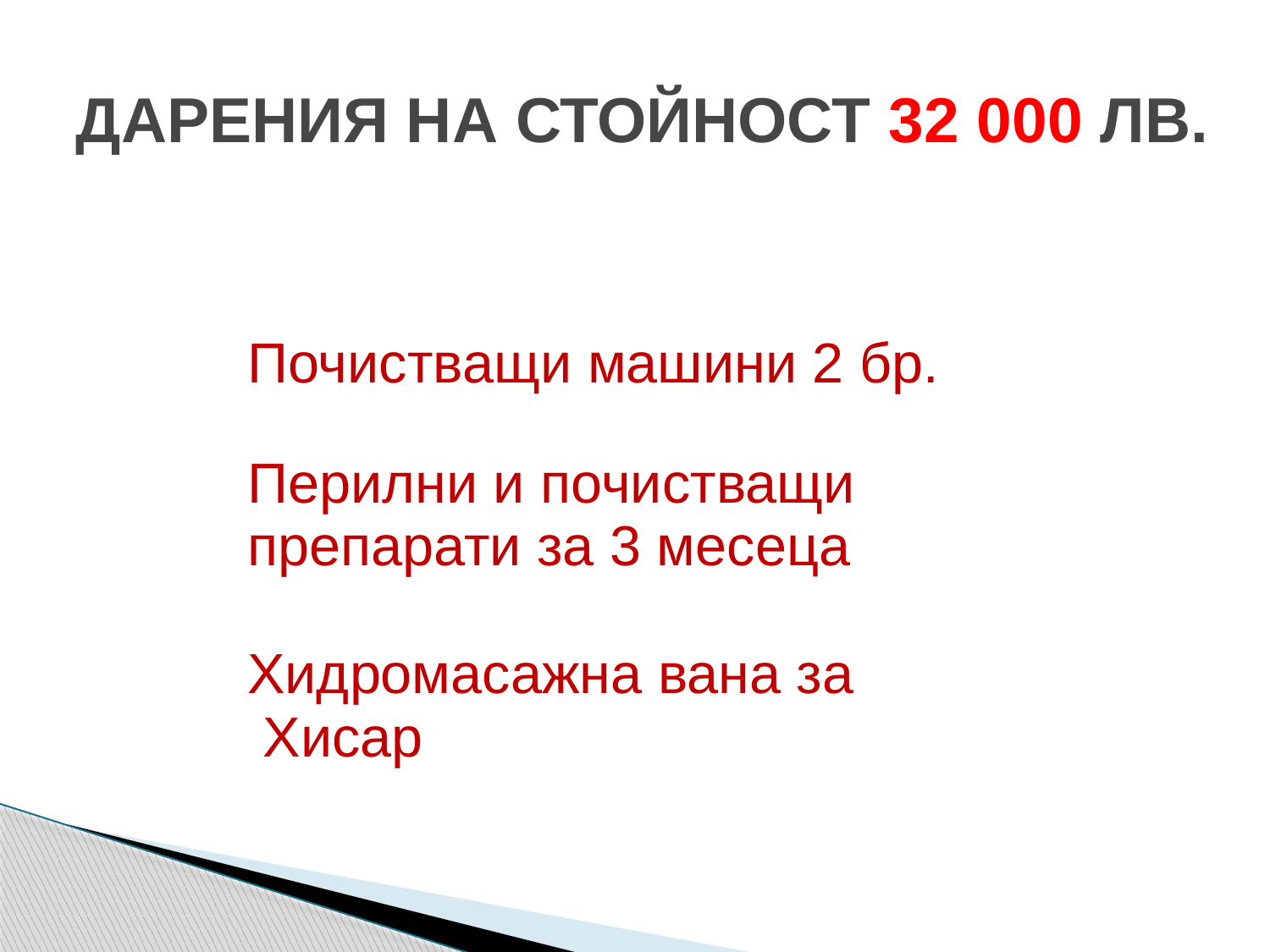

# ДАРЕНИЯ НА СТОЙНОСТ 32 000 ЛВ.
| Почистващи машини 2 бр. |
| --- |
| Перилни и почистващи препарати за 3 месеца |
| Хидромасажна вана за Хисар |